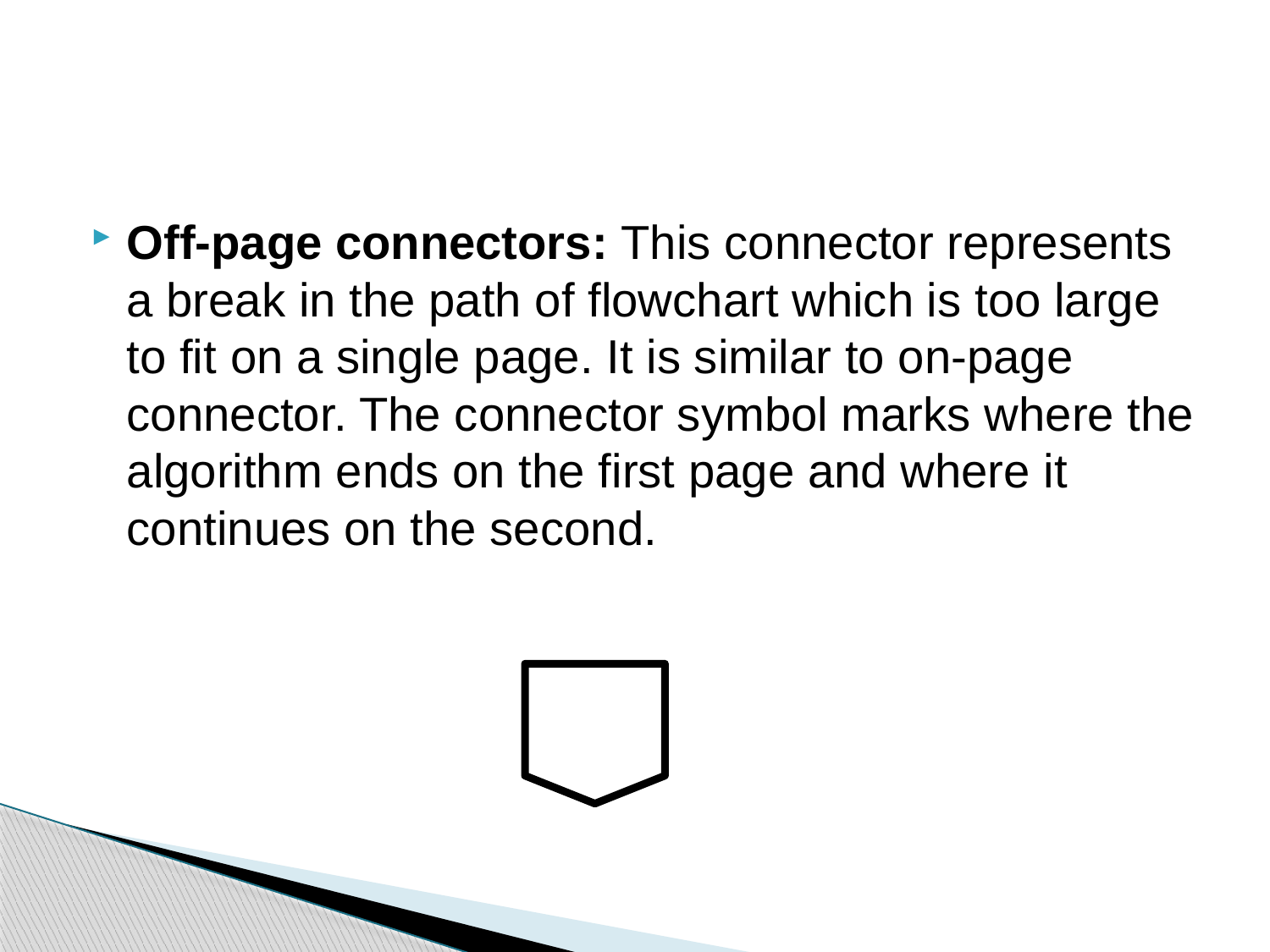

#
Off-page connectors: This connector represents a break in the path of flowchart which is too large to fit on a single page. It is similar to on-page connector. The connector symbol marks where the algorithm ends on the first page and where it continues on the second.